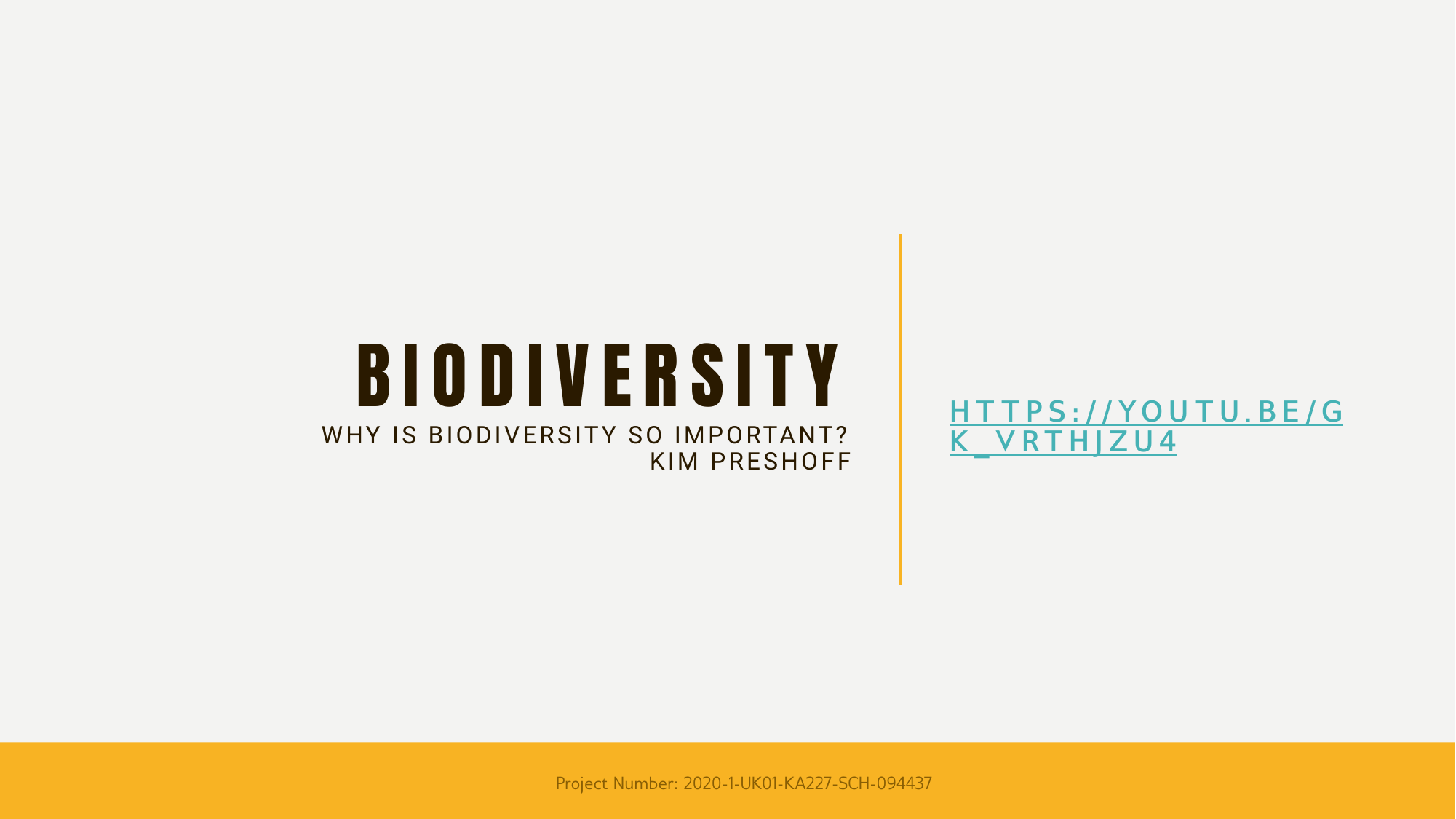

# BIODIVERSITY Why is biodiversity so important? Kim Preshoff
https://youtu.be/GK_vRtHJZu4
Project Number: 2020-1-UK01-KA227-SCH-094437